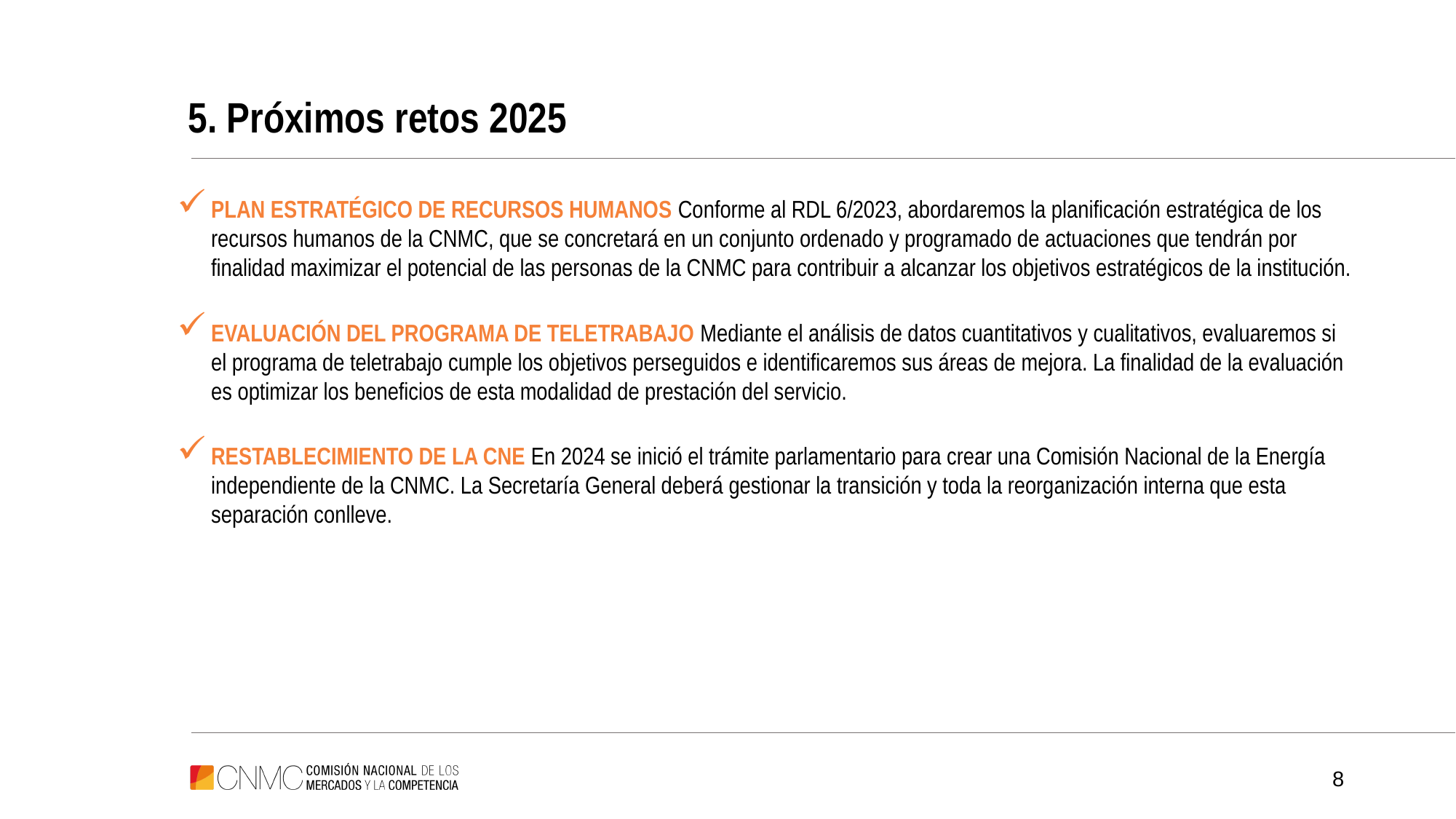

# 5. Próximos retos 2025

PLAN ESTRATÉGICO DE RECURSOS HUMANOS Conforme al RDL 6/2023, abordaremos la planificación estratégica de los recursos humanos de la CNMC, que se concretará en un conjunto ordenado y programado de actuaciones que tendrán por finalidad maximizar el potencial de las personas de la CNMC para contribuir a alcanzar los objetivos estratégicos de la institución.
EVALUACIÓN DEL PROGRAMA DE TELETRABAJO Mediante el análisis de datos cuantitativos y cualitativos, evaluaremos si el programa de teletrabajo cumple los objetivos perseguidos e identificaremos sus áreas de mejora. La finalidad de la evaluación es optimizar los beneficios de esta modalidad de prestación del servicio.
RESTABLECIMIENTO DE LA CNE En 2024 se inició el trámite parlamentario para crear una Comisión Nacional de la Energía independiente de la CNMC. La Secretaría General deberá gestionar la transición y toda la reorganización interna que esta separación conlleve.

8